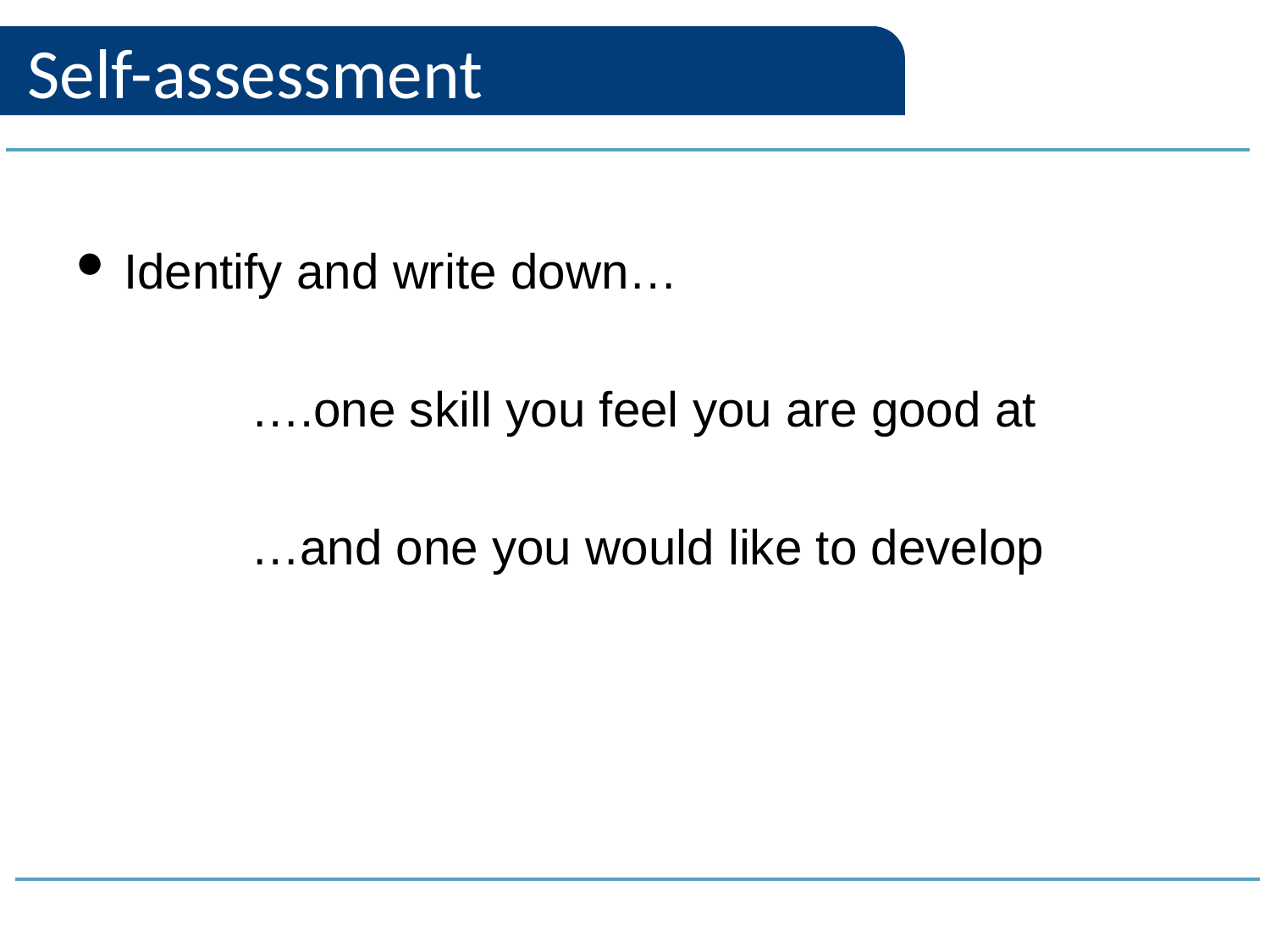

# Self-assessment
Identify and write down…

		….one skill you feel you are good at

		…and one you would like to develop